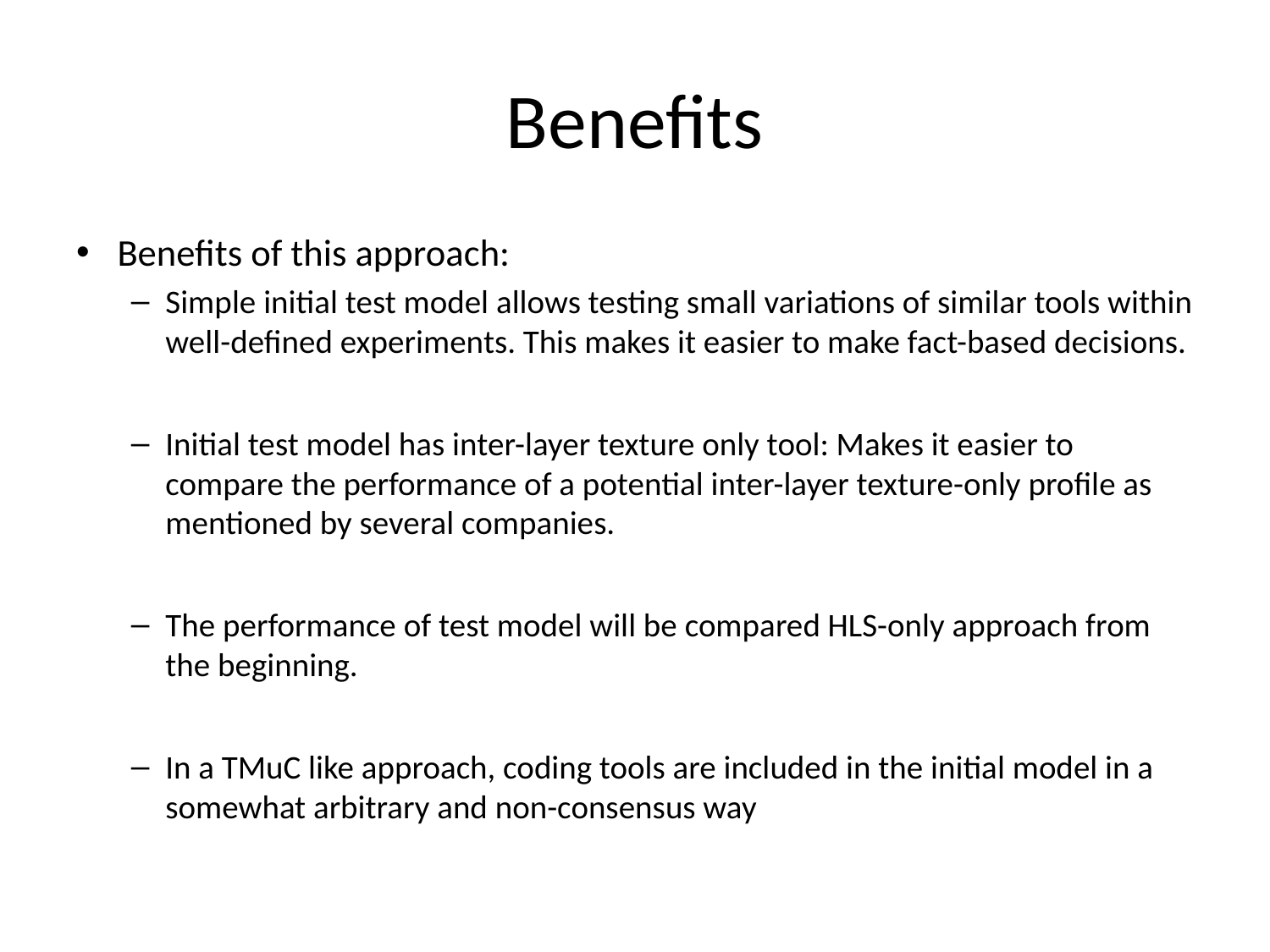

# Benefits
Benefits of this approach:
Simple initial test model allows testing small variations of similar tools within well-defined experiments. This makes it easier to make fact-based decisions.

Initial test model has inter-layer texture only tool: Makes it easier to compare the performance of a potential inter-layer texture-only profile as mentioned by several companies.

The performance of test model will be compared HLS-only approach from the beginning.

In a TMuC like approach, coding tools are included in the initial model in a somewhat arbitrary and non-consensus way